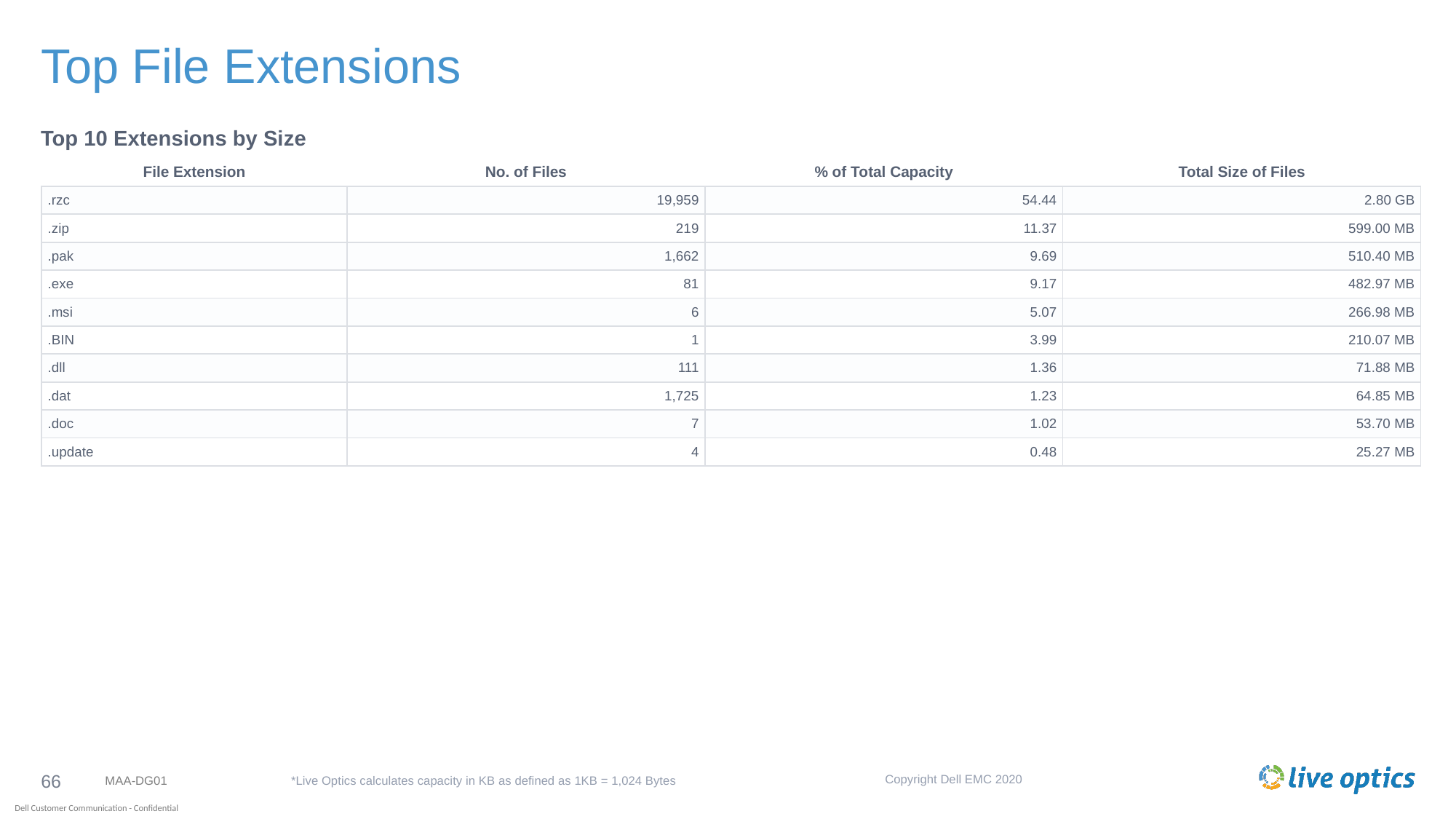

# Top File Extensions
Top 10 Extensions by Size
| File Extension | No. of Files | % of Total Capacity | Total Size of Files |
| --- | --- | --- | --- |
| .rzc | 19,959 | 54.44 | 2.80 GB |
| .zip | 219 | 11.37 | 599.00 MB |
| .pak | 1,662 | 9.69 | 510.40 MB |
| .exe | 81 | 9.17 | 482.97 MB |
| .msi | 6 | 5.07 | 266.98 MB |
| .BIN | 1 | 3.99 | 210.07 MB |
| .dll | 111 | 1.36 | 71.88 MB |
| .dat | 1,725 | 1.23 | 64.85 MB |
| .doc | 7 | 1.02 | 53.70 MB |
| .update | 4 | 0.48 | 25.27 MB |